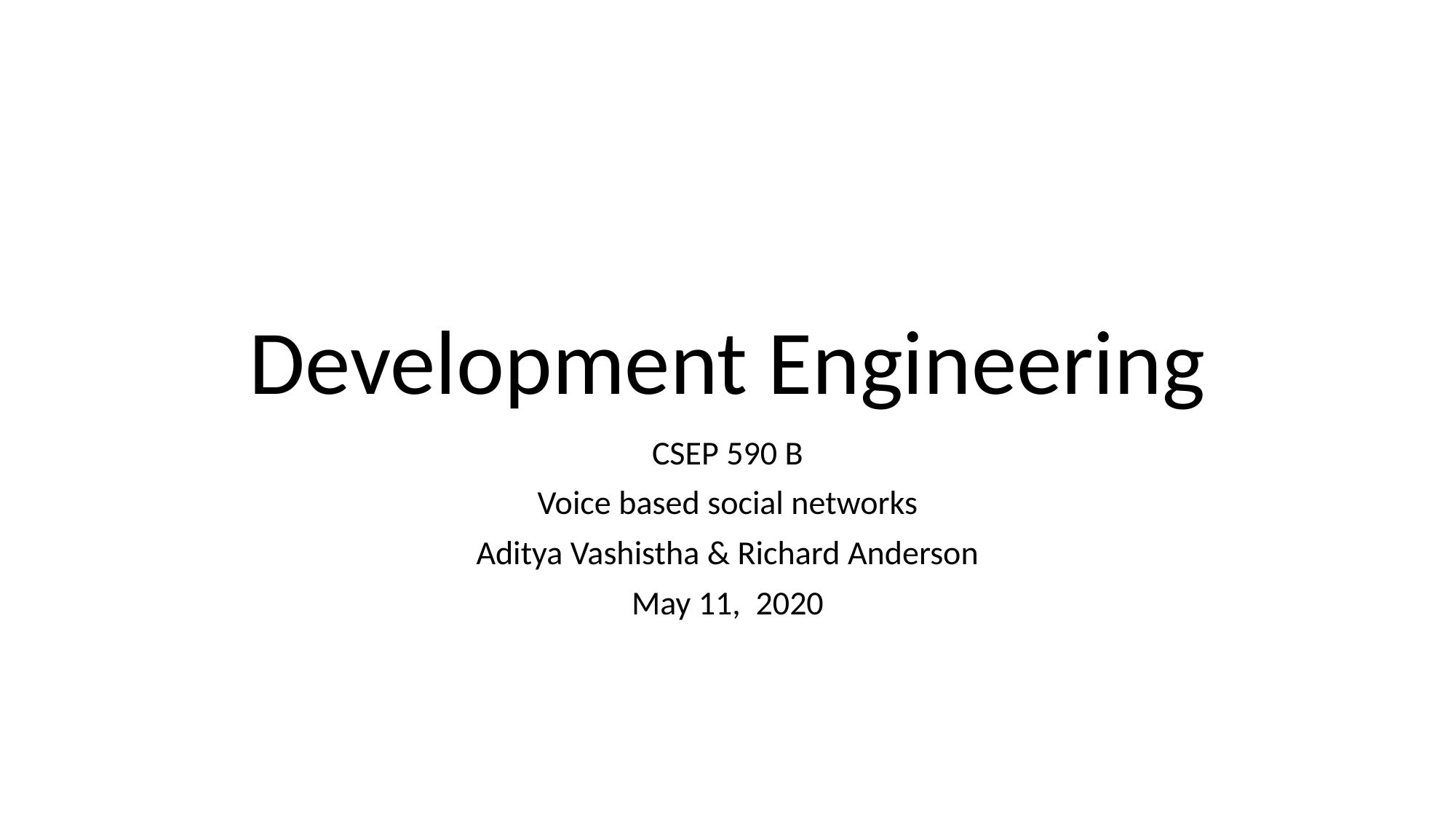

# Development Engineering
CSEP 590 B
Voice based social networks
Aditya Vashistha & Richard Anderson
May 11,  2020